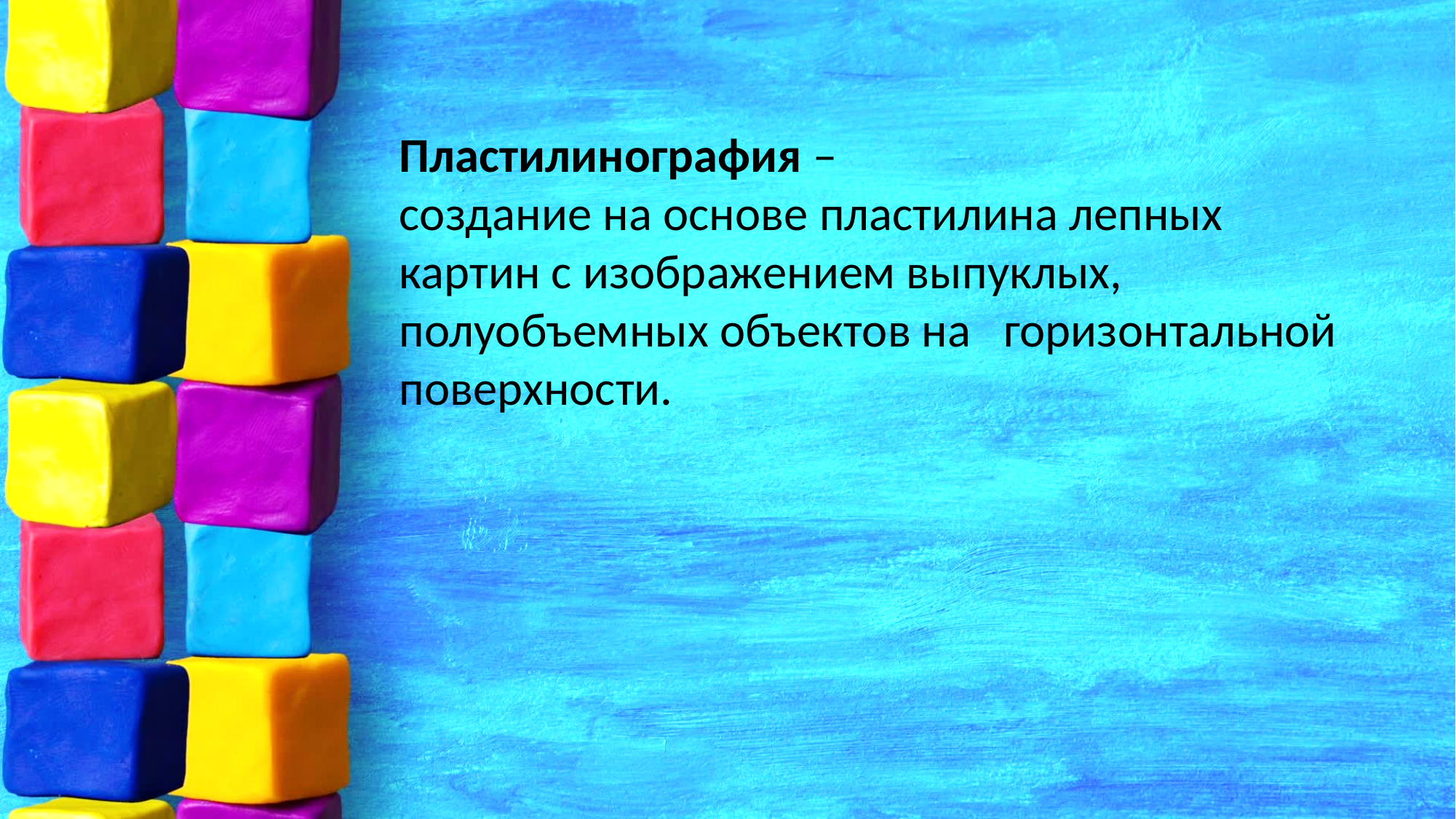

Пластилинография –
создание на основе пластилина лепных  картин с изображением выпуклых,   полуобъемных объектов на   горизонтальной поверхности.